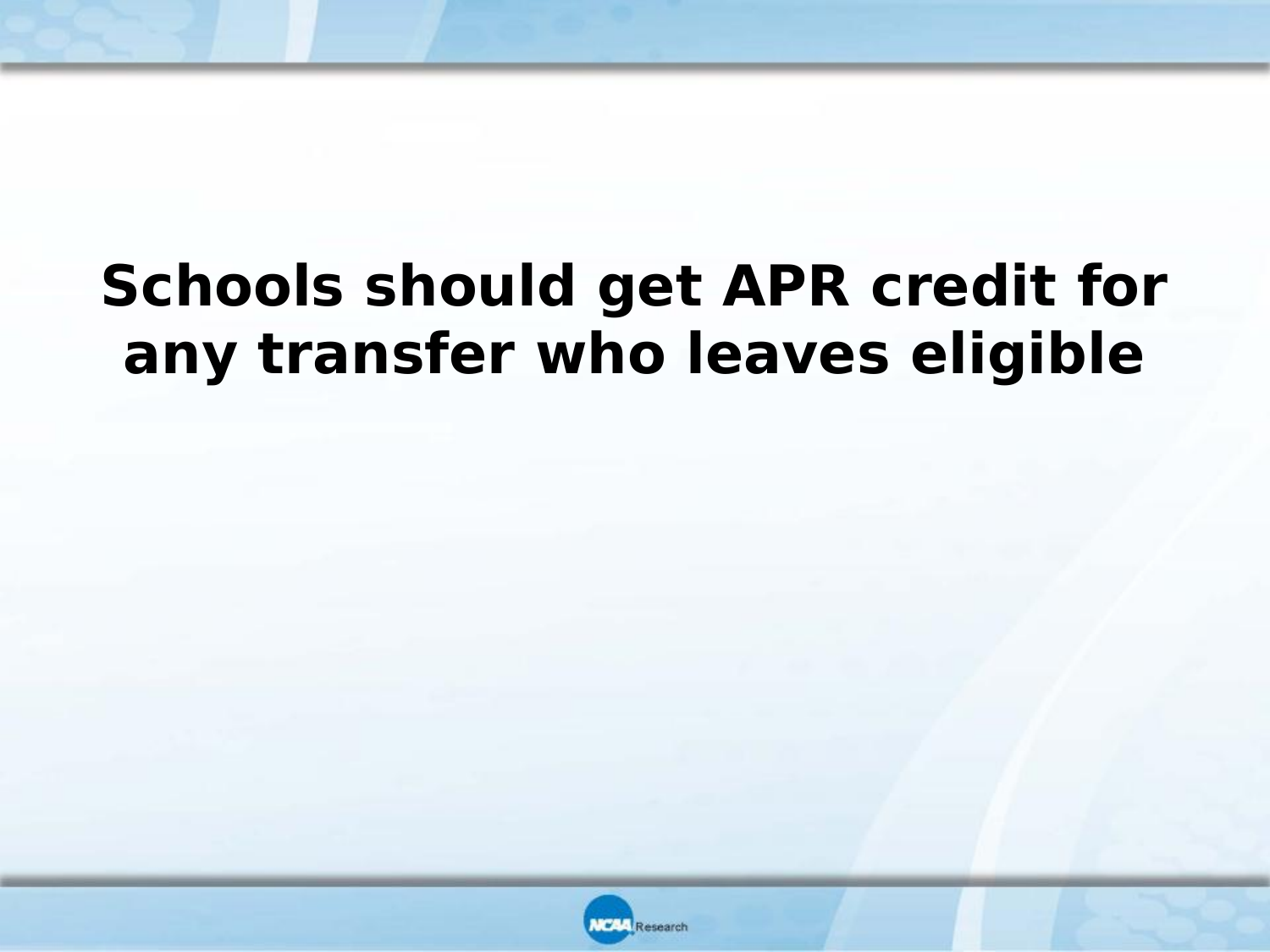

Schools should get APR credit for any transfer who leaves eligible